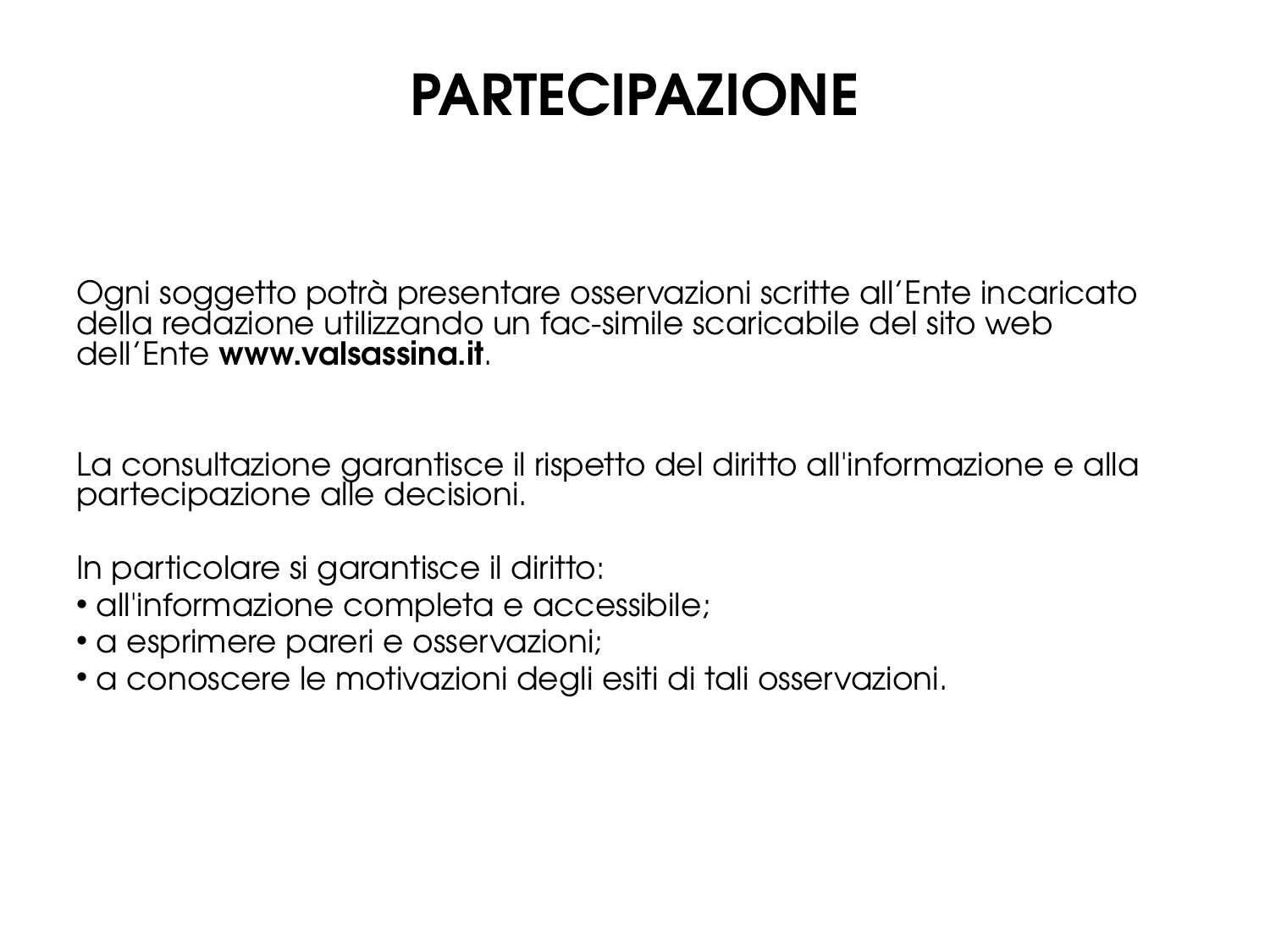

PARTECIPAZIONE

Ogni soggetto potrà presentare osservazioni scritte all’Ente incaricato della redazione utilizzando un fac-simile scaricabile del sito web dell’Ente www.valsassina.it.

La consultazione garantisce il rispetto del diritto all'informazione e alla partecipazione alle decisioni.

In particolare si garantisce il diritto:
 all'informazione completa e accessibile;
 a esprimere pareri e osservazioni;
 a conoscere le motivazioni degli esiti di tali osservazioni.